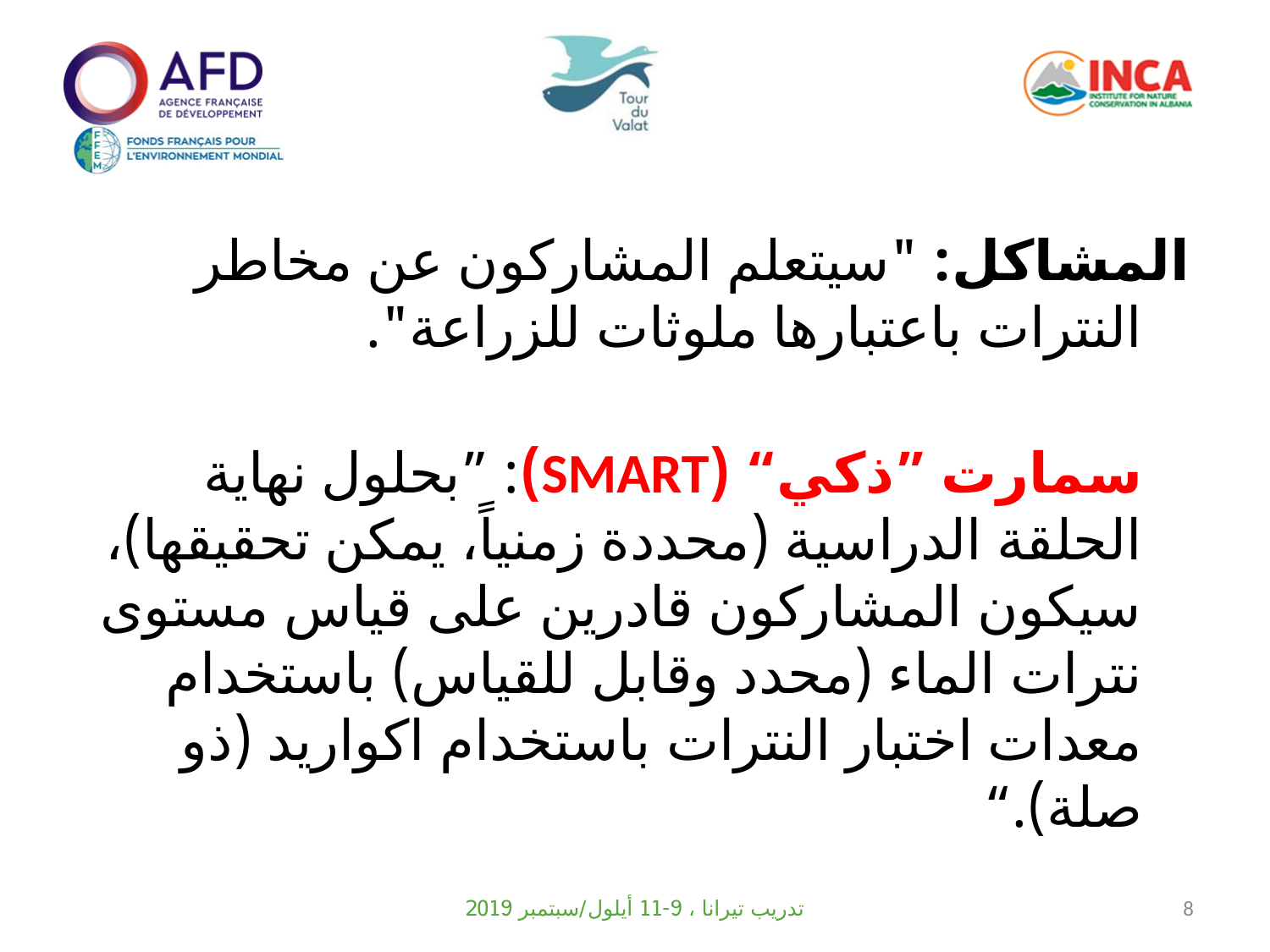

المشاكل: "سيتعلم المشاركون عن مخاطر النترات باعتبارها ملوثات للزراعة".
سمارت ”ذكي“ (SMART): ”بحلول نهاية الحلقة الدراسية (محددة زمنياً، يمكن تحقيقها)، سيكون المشاركون قادرين على قياس مستوى نترات الماء (محدد وقابل للقياس) باستخدام معدات اختبار النترات باستخدام اكواريد (ذو صلة).“
تدريب تيرانا ، 9-11 أيلول/سبتمبر 2019
8